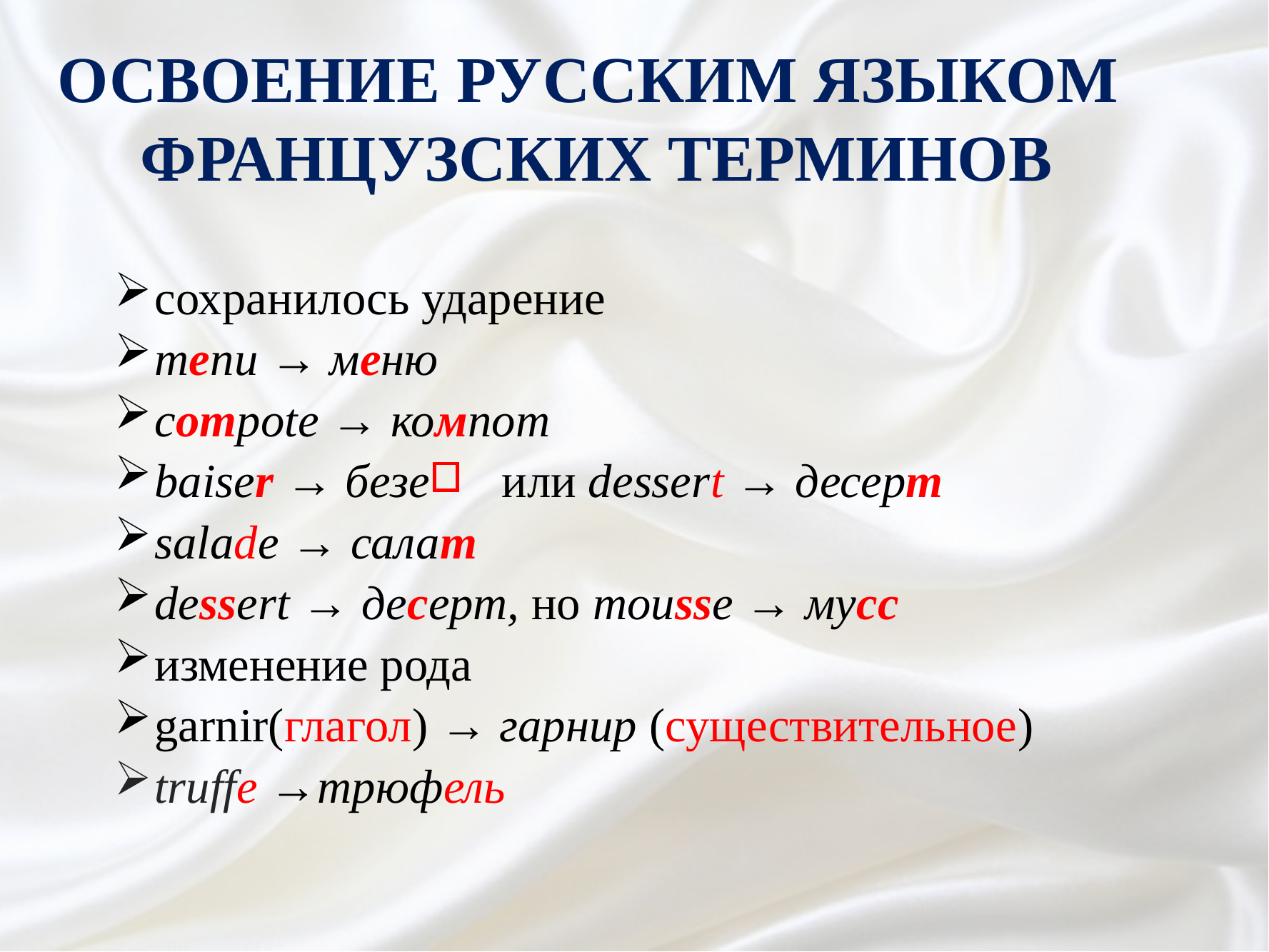

ОСВОЕНИЕ РУССКИМ ЯЗЫКОМ
французских ТЕРМИНов
сохранилось ударение
menu → меню
compote → компот
baiser → безе      или dessert → десерт
salade → салат
dessert → десерт, но mousse → мусс
изменение рода
garnir(глагол) → гарнир (существительное)
truffe →трюфель